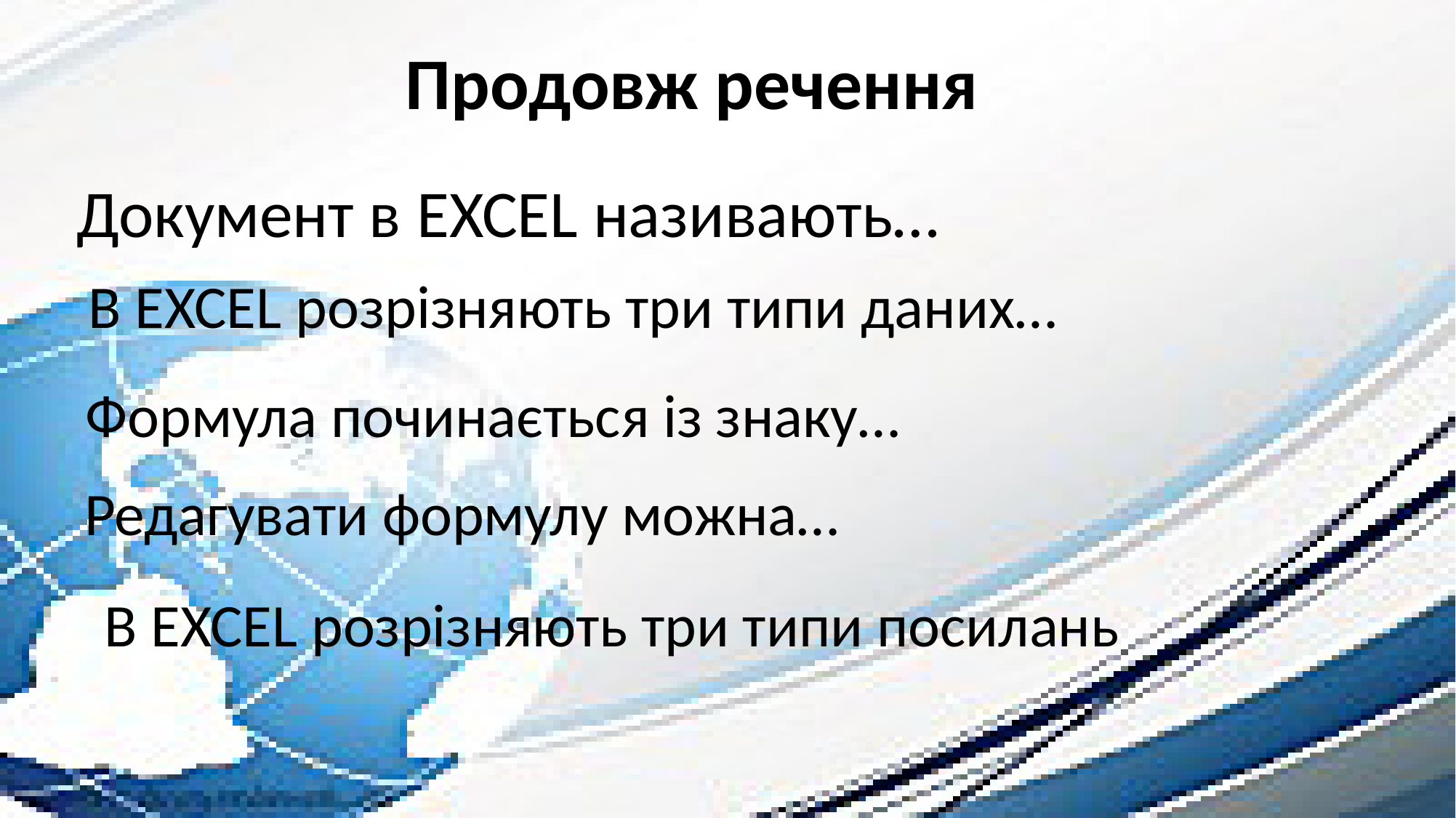

Продовж речення
Документ в EXCEL називають…
В EXCEL розрізняють три типи даних…

Формула починається із знаку…
Редагувати формулу можна…
В EXCEL розрізняють три типи посилань